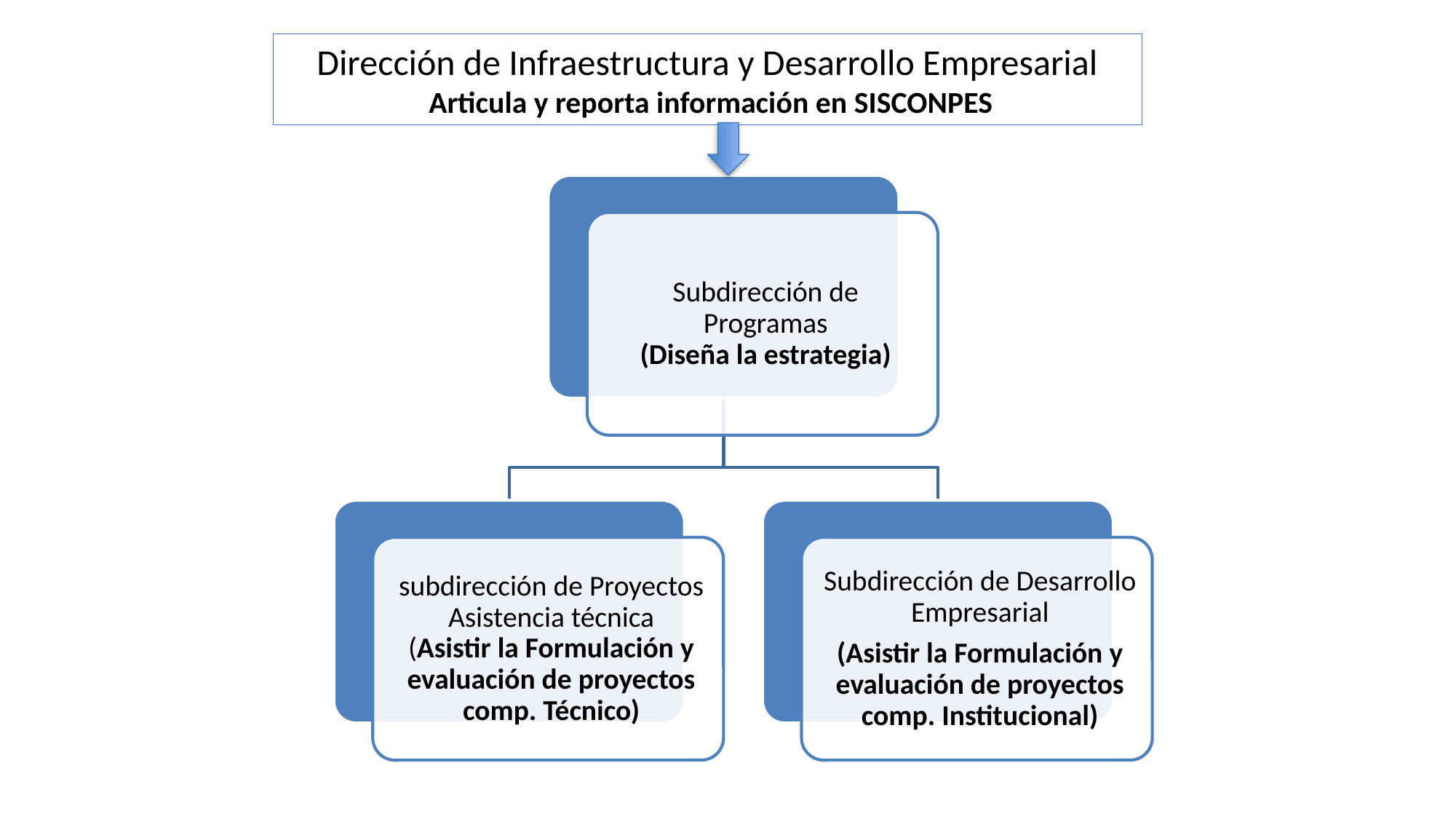

Dirección de Infraestructura y Desarrollo Empresarial
 Articula y reporta información en SISCONPES

Subdirección de Programas
(Diseña la estrategia)
subdirección de Proyectos
Asistencia técnica
(Asistir la Formulación y evaluación de proyectos
comp. Técnico)
Subdirección de Desarrollo Empresarial​
(Asistir la Formulación y evaluación de proyectos
comp. Institucional)